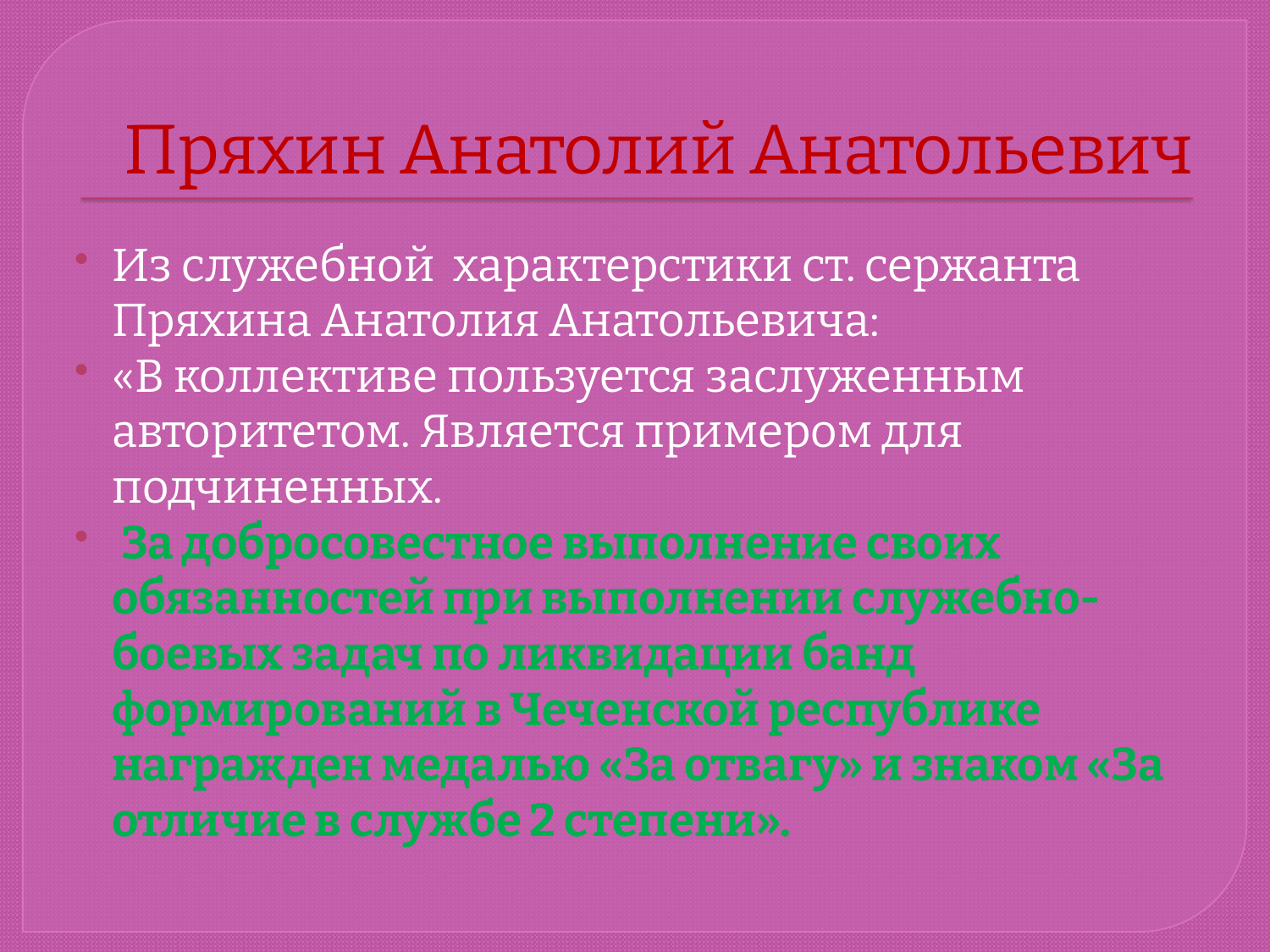

# Пряхин Анатолий Анатольевич
Из служебной  характерстики ст. сержанта Пряхина Анатолия Анатольевича:
«В коллективе пользуется заслуженным авторитетом. Является примером для подчиненных.
 За добросовестное выполнение своих обязанностей при выполнении служебно-боевых задач по ликвидации банд формирований в Чеченской республике награжден медалью «За отвагу» и знаком «За отличие в службе 2 степени».